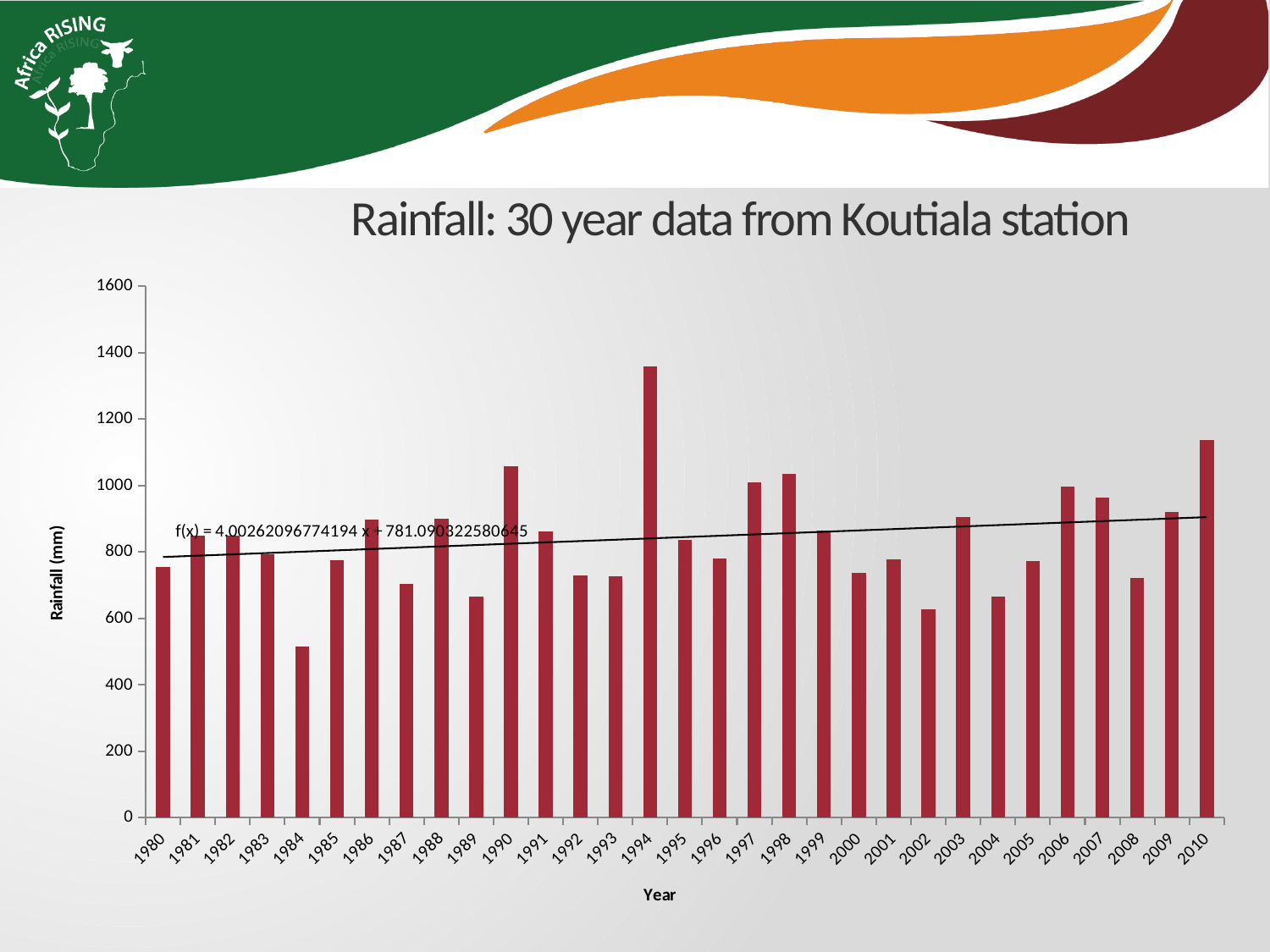

# Rainfall: 30 year data from Koutiala station

### Chart

| Category | Annual Rainfall |
|---|---|
| 1980 | 755.4 |
| 1981 | 849.6 |
| 1982 | 849.3 |
| 1983 | 794.6 |
| 1984 | 516.3 |
| 1985 | 774.7 |
| 1986 | 897.8 |
| 1987 | 704.3 |
| 1988 | 901.5 |
| 1989 | 667.2 |
| 1990 | 1057.7 |
| 1991 | 862.1 |
| 1992 | 729.1 |
| 1993 | 728.2 |
| 1994 | 1358.4 |
| 1995 | 837.6 |
| 1996 | 779.9 |
| 1997 | 1009.1 |
| 1998 | 1036.1 |
| 1999 | 864.3 |
| 2000 | 738.3 |
| 2001 | 776.8 |
| 2002 | 627.0 |
| 2003 | 905.3 |
| 2004 | 667.0 |
| 2005 | 771.7 |
| 2006 | 996.9 |
| 2007 | 963.4 |
| 2008 | 722.6 |
| 2009 | 919.7 |
| 2010 | 1137.2 |